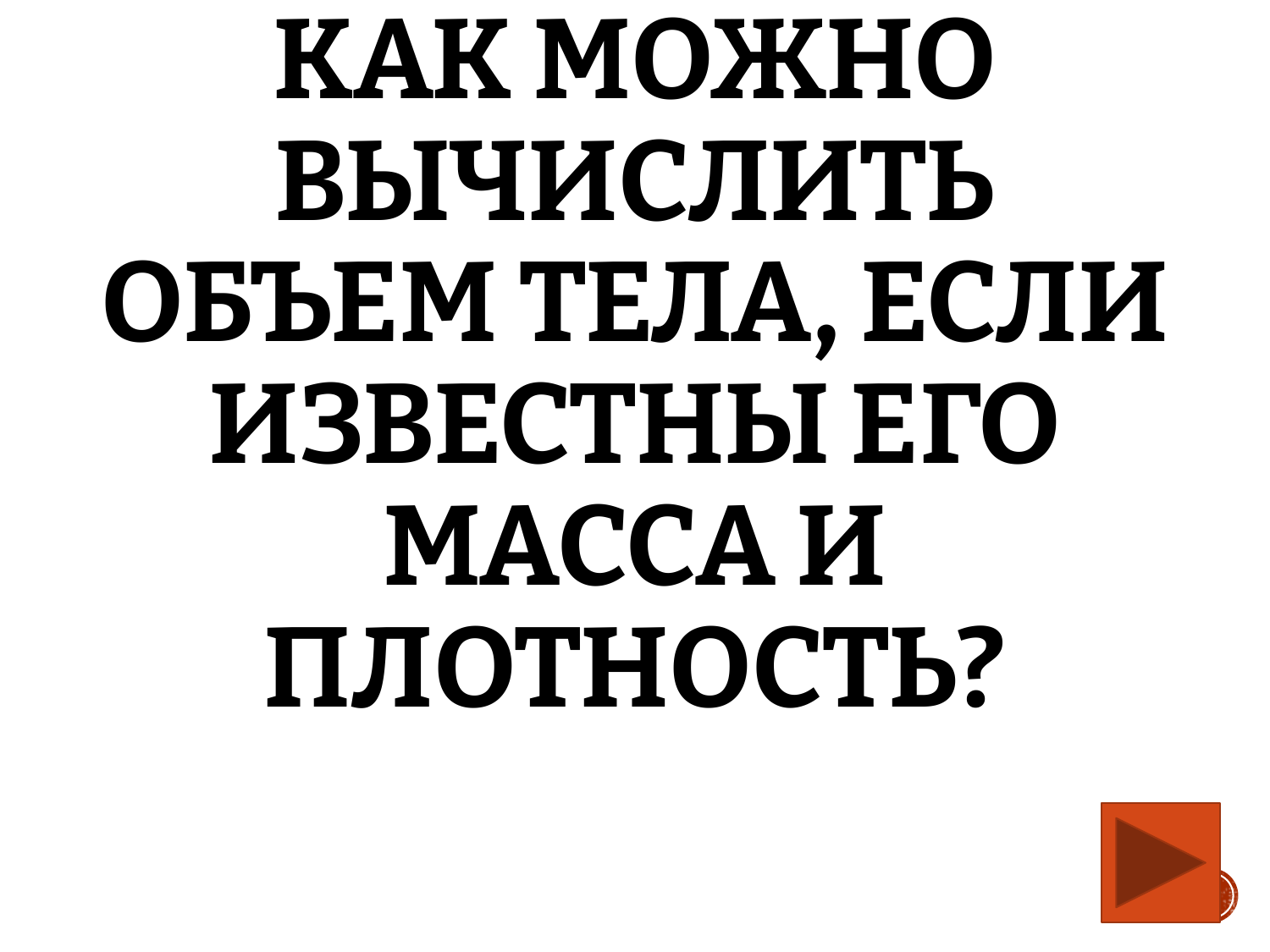

# Как можно вычислить объем тела, если известны его масса и плотность?